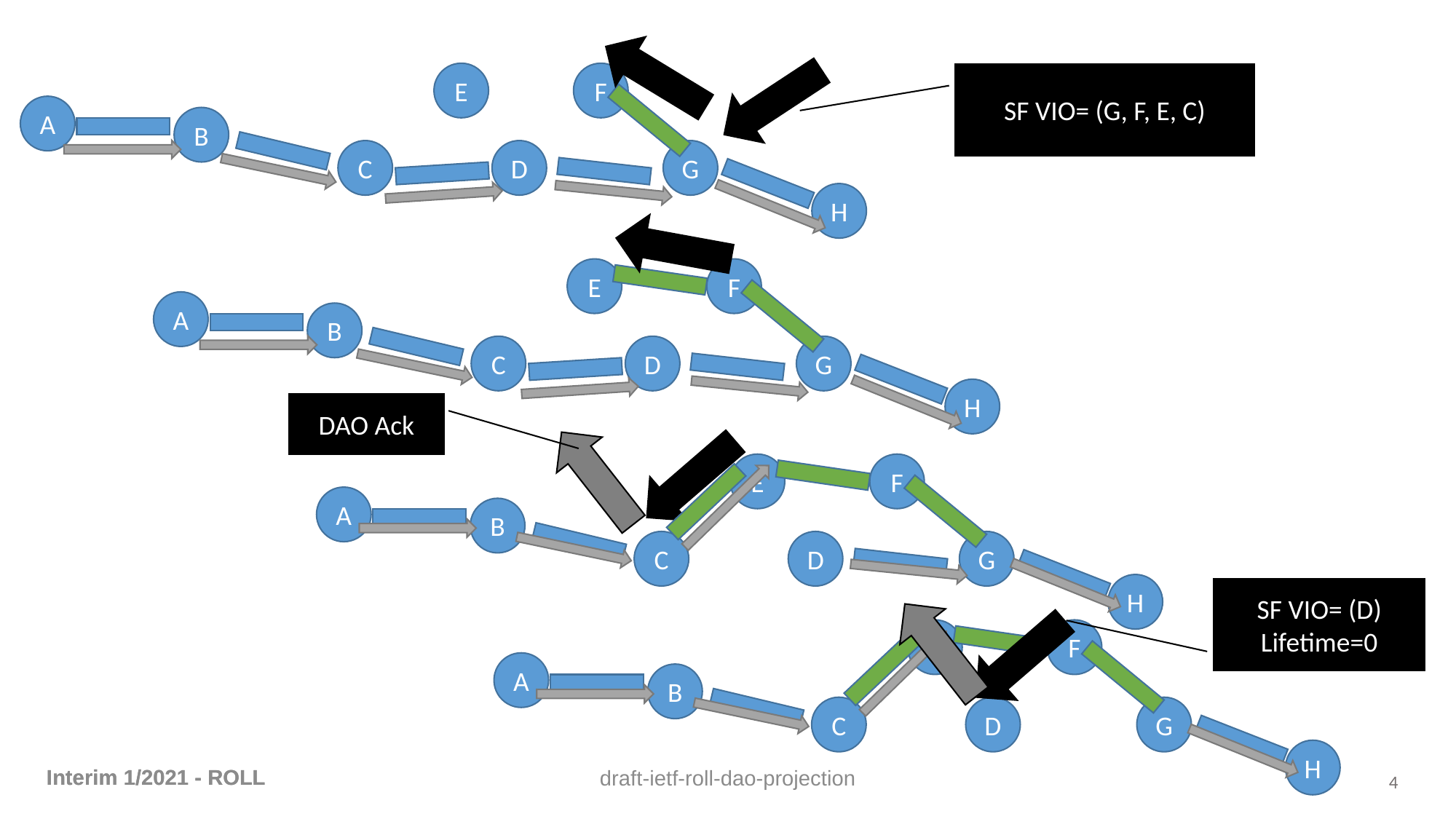

E
F
SF VIO= (G, F, E, C)
A
B

C
D
G

H

E
F

A
B

C
D
G

H

DAO Ack

E
F

A

B

C
D
G

H

SF VIO= (D)
Lifetime=0

E
F

A

B

C
D
G

H

Interim 1/2021 - ROLL